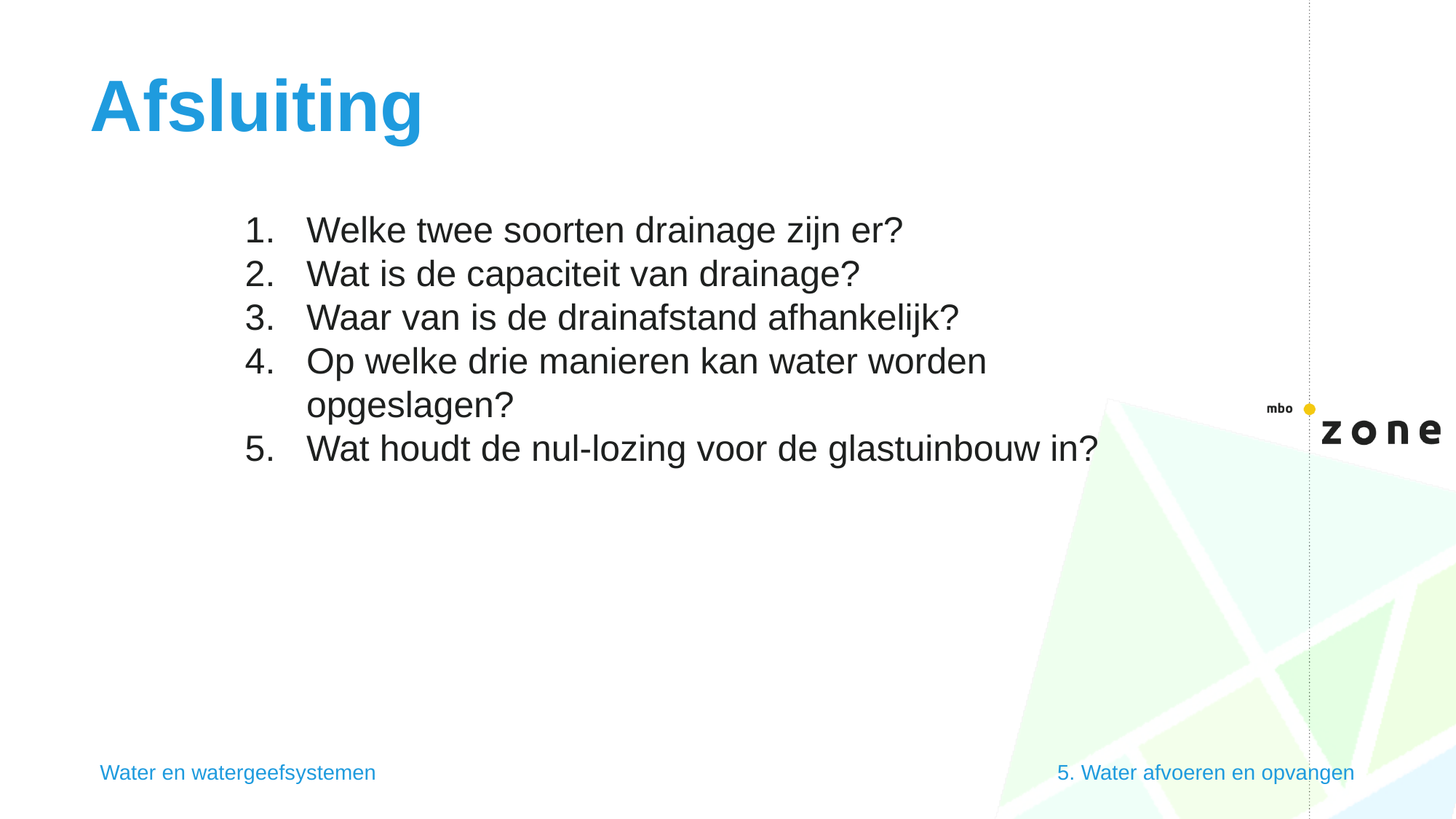

# Afsluiting
Welke twee soorten drainage zijn er?
Wat is de capaciteit van drainage?
Waar van is de drainafstand afhankelijk?
Op welke drie manieren kan water worden opgeslagen?
Wat houdt de nul-lozing voor de glastuinbouw in?
Water en watergeefsystemen
5. Water afvoeren en opvangen